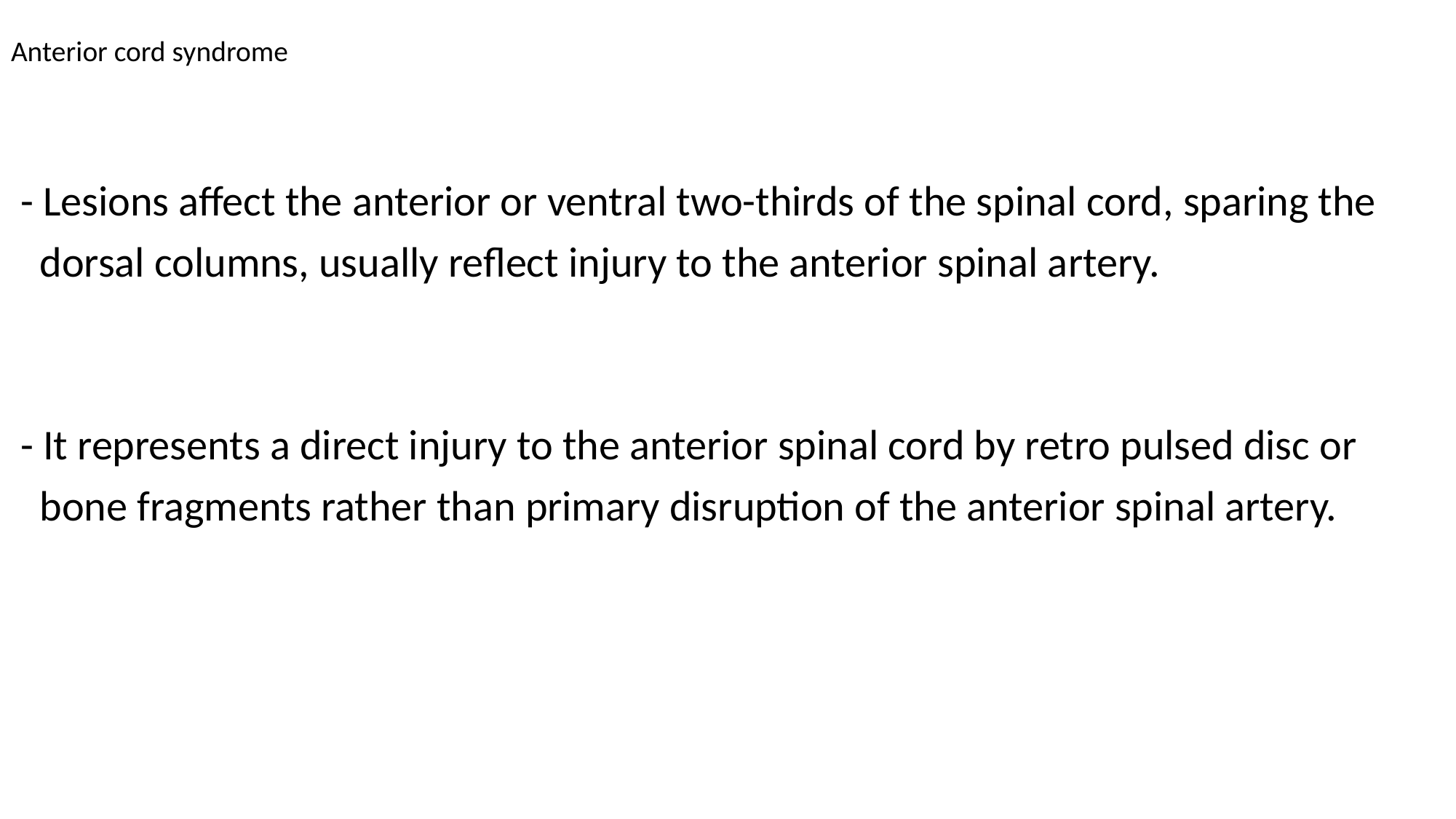

# Anterior cord syndrome

 - Lesions affect the anterior or ventral two-thirds of the spinal cord, sparing the
   dorsal columns, usually reflect injury to the anterior spinal artery.

 - It represents a direct injury to the anterior spinal cord by retro pulsed disc or
   bone fragments rather than primary disruption of the anterior spinal artery.